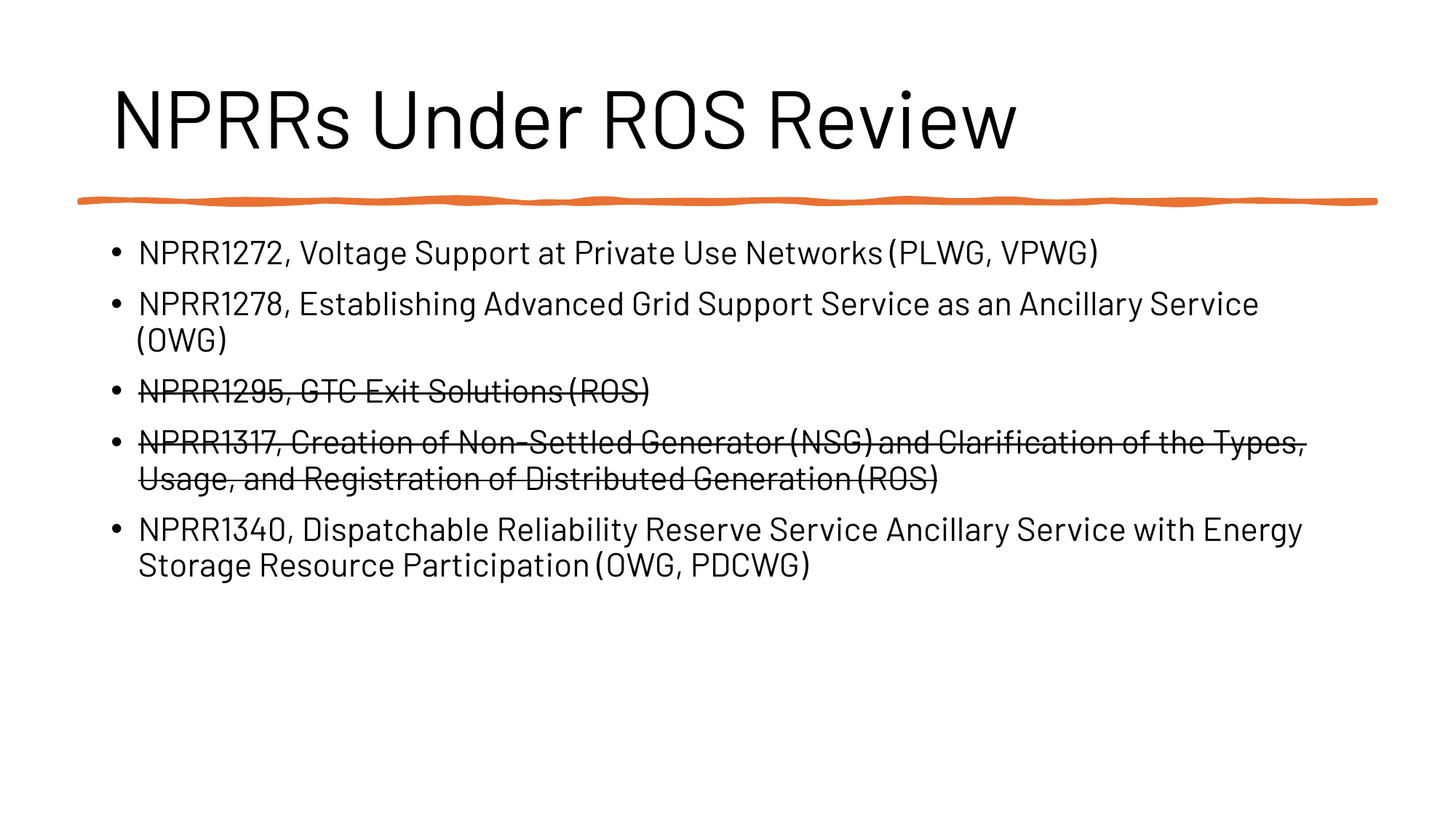

# NPRRs Under ROS Review

NPRR1272, Voltage Support at Private Use Networks (PLWG, VPWG)
NPRR1278, Establishing Advanced Grid Support Service as an Ancillary Service (OWG)
NPRR1295, GTC Exit Solutions (ROS)
NPRR1317, Creation of Non-Settled Generator (NSG) and Clarification of the Types, Usage, and Registration of Distributed Generation (ROS)
NPRR1340, Dispatchable Reliability Reserve Service Ancillary Service with Energy Storage Resource Participation (OWG, PDCWG)